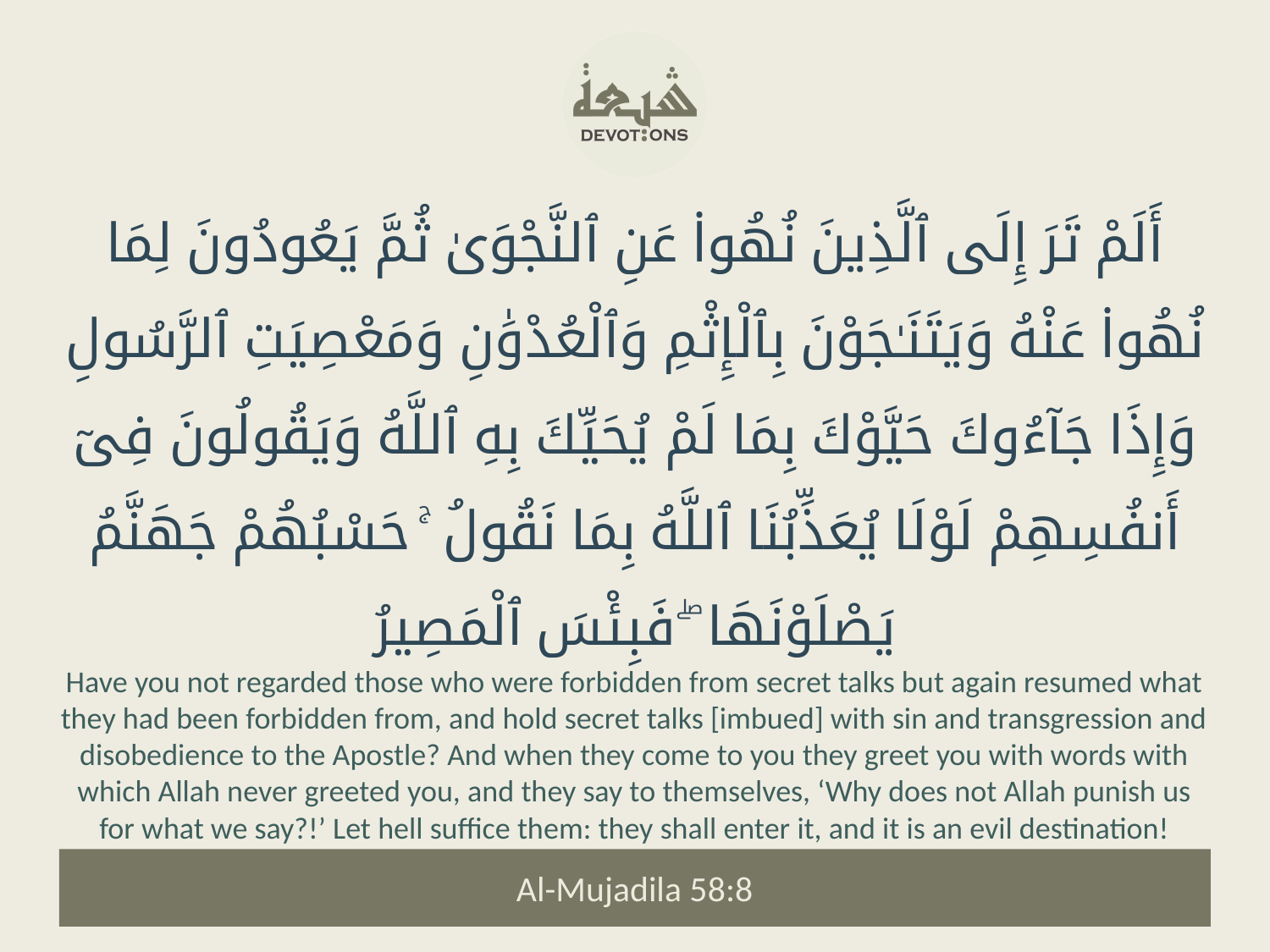

أَلَمْ تَرَ إِلَى ٱلَّذِينَ نُهُوا۟ عَنِ ٱلنَّجْوَىٰ ثُمَّ يَعُودُونَ لِمَا نُهُوا۟ عَنْهُ وَيَتَنَـٰجَوْنَ بِٱلْإِثْمِ وَٱلْعُدْوَٰنِ وَمَعْصِيَتِ ٱلرَّسُولِ وَإِذَا جَآءُوكَ حَيَّوْكَ بِمَا لَمْ يُحَيِّكَ بِهِ ٱللَّهُ وَيَقُولُونَ فِىٓ أَنفُسِهِمْ لَوْلَا يُعَذِّبُنَا ٱللَّهُ بِمَا نَقُولُ ۚ حَسْبُهُمْ جَهَنَّمُ يَصْلَوْنَهَا ۖ فَبِئْسَ ٱلْمَصِيرُ
Have you not regarded those who were forbidden from secret talks but again resumed what they had been forbidden from, and hold secret talks [imbued] with sin and transgression and disobedience to the Apostle? And when they come to you they greet you with words with which Allah never greeted you, and they say to themselves, ‘Why does not Allah punish us for what we say?!’ Let hell suffice them: they shall enter it, and it is an evil destination!
Al-Mujadila 58:8